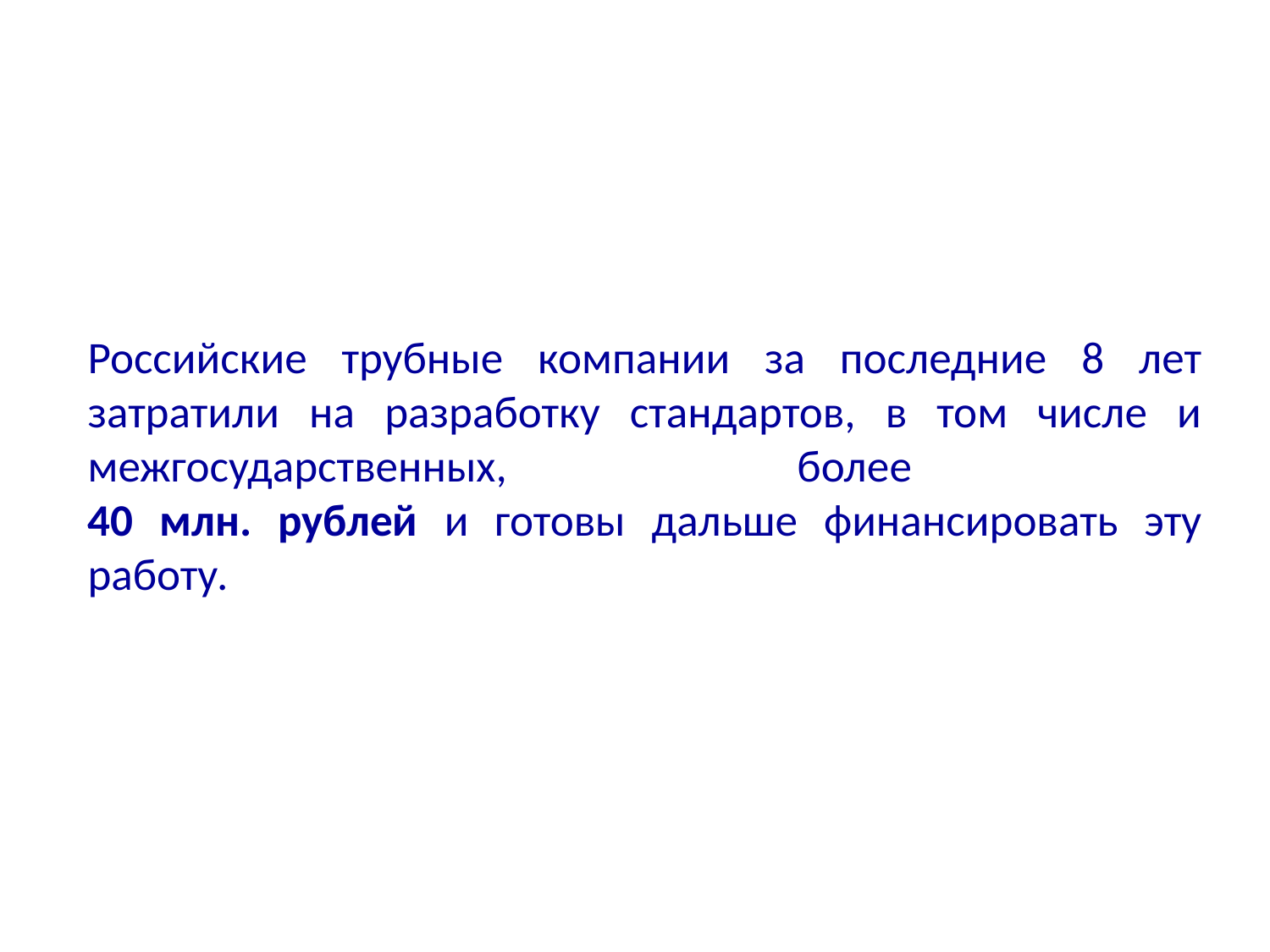

# Российские трубные компании за последние 8 лет затратили на разработку стандартов, в том числе и межгосударственных, более 40 млн. рублей и готовы дальше финансировать эту работу.